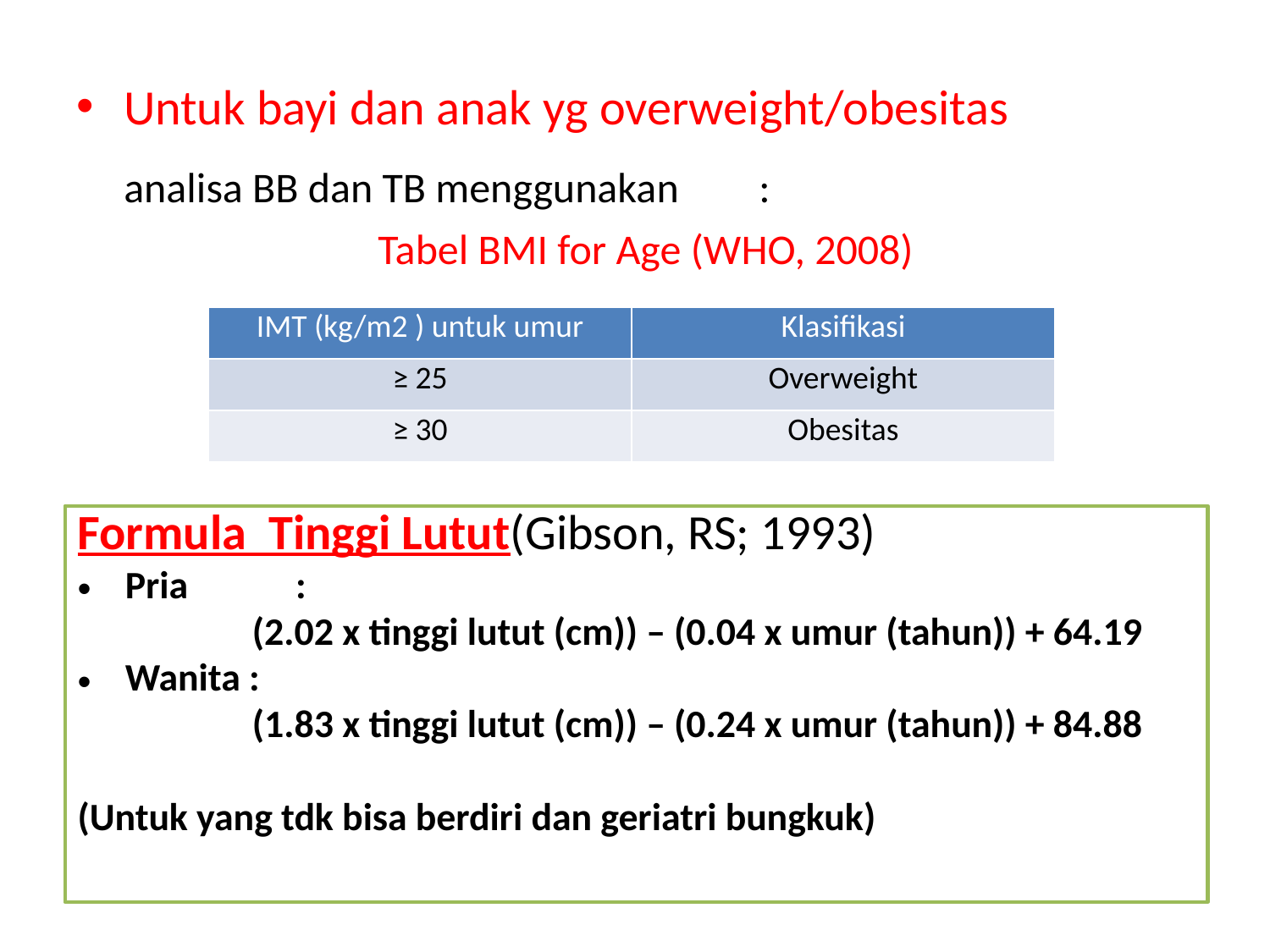

Untuk bayi dan anak yg overweight/obesitas
	analisa BB dan TB menggunakan	:
			Tabel BMI for Age (WHO, 2008)

| IMT (kg/m2 ) untuk umur | Klasifikasi |
| --- | --- |
| ≥ 25 | Overweight |
| ≥ 30 | Obesitas |
Formula  Tinggi Lutut(Gibson, RS; 1993)
Pria 	     :
		(2.02 x tinggi lutut (cm)) – (0.04 x umur (tahun)) + 64.19
Wanita :
		(1.83 x tinggi lutut (cm)) – (0.24 x umur (tahun)) + 84.88

(Untuk yang tdk bisa berdiri dan geriatri bungkuk)